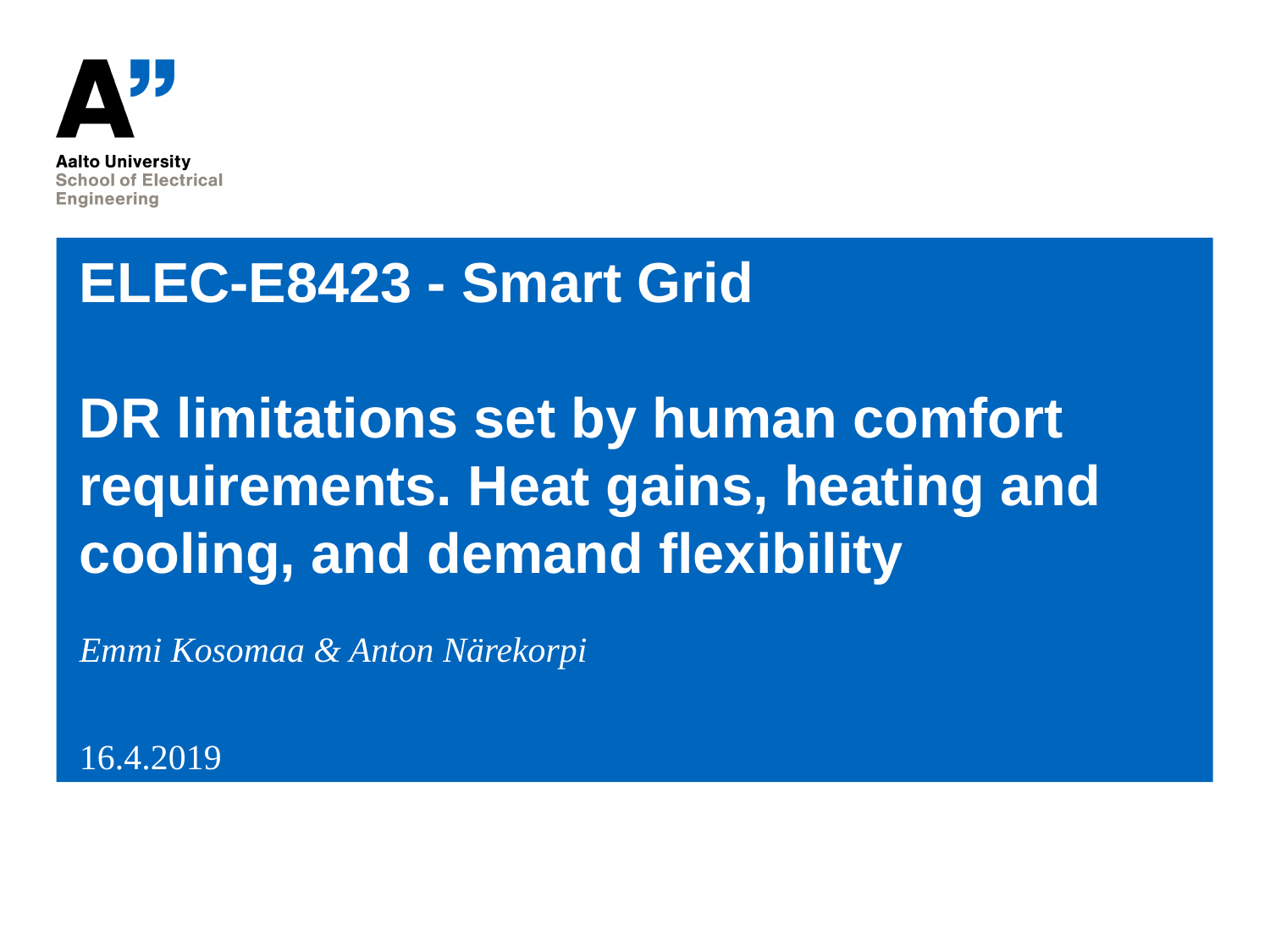

# ELEC-E8423 - Smart Grid DR limitations set by human comfort requirements. Heat gains, heating and cooling, and demand flexibility
Emmi Kosomaa & Anton Närekorpi

16.4.2019